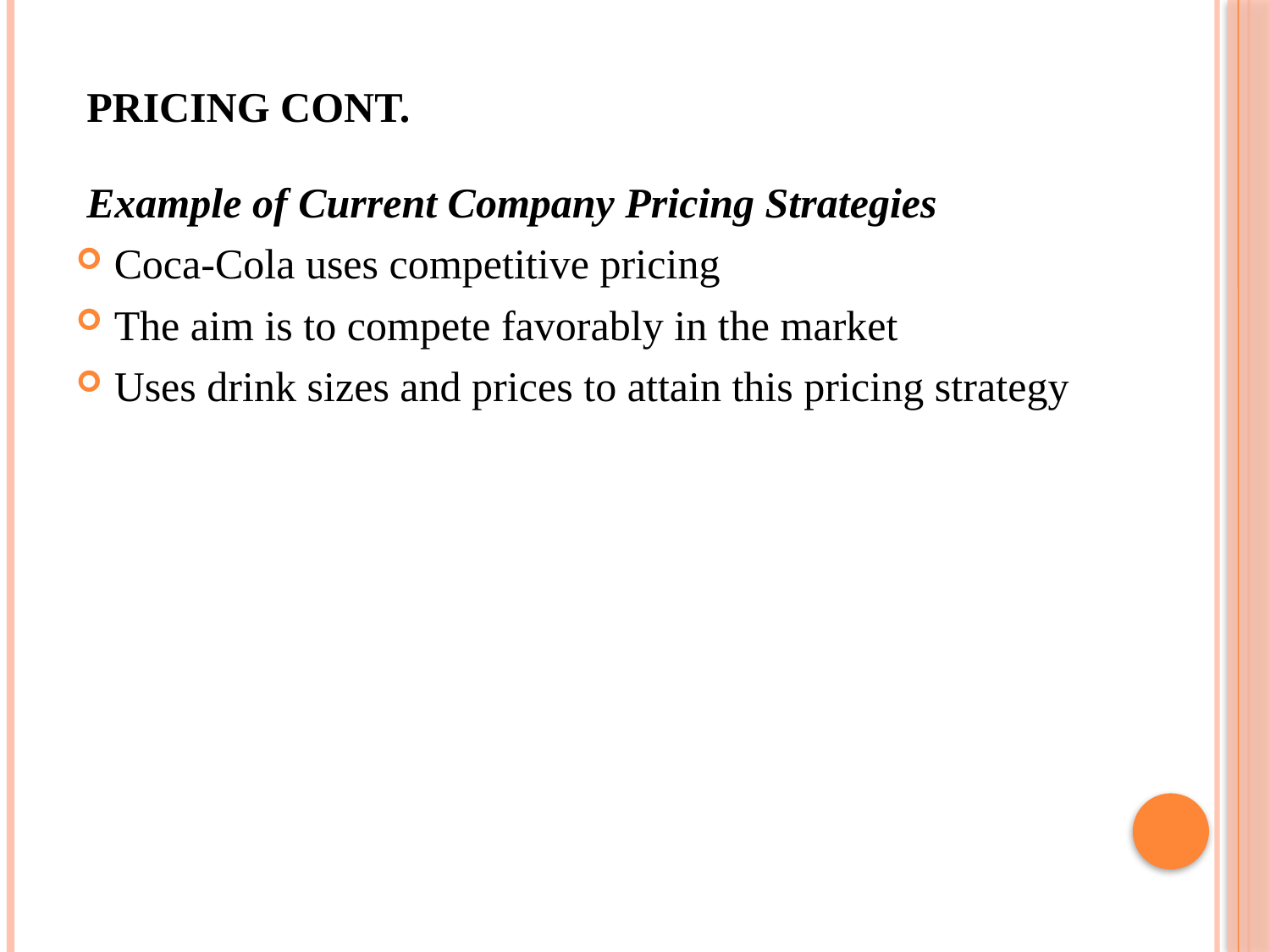

# Pricing Cont.
 Example of Current Company Pricing Strategies
Coca-Cola uses competitive pricing
The aim is to compete favorably in the market
Uses drink sizes and prices to attain this pricing strategy